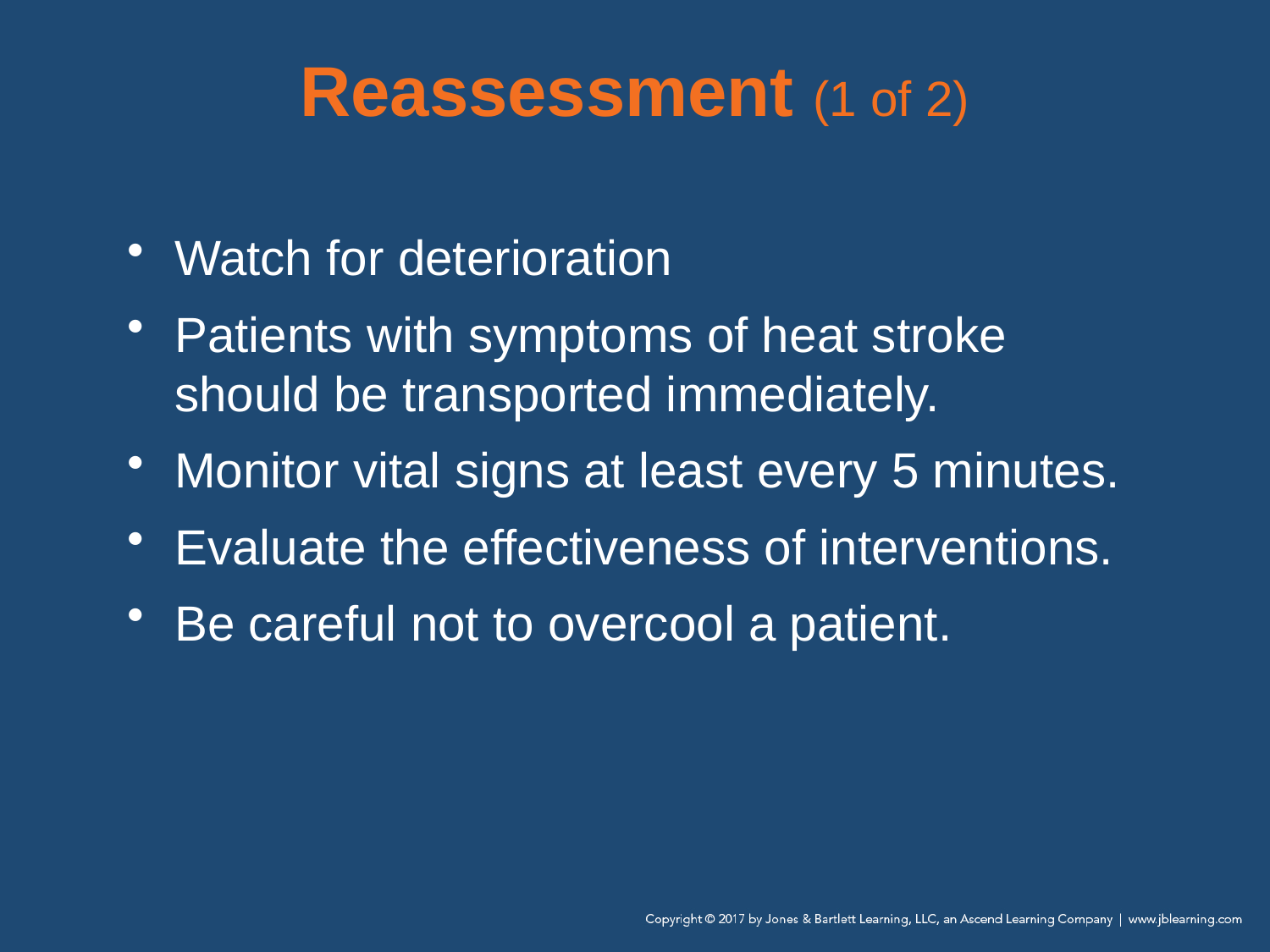

# Reassessment (1 of 2)
Watch for deterioration
Patients with symptoms of heat stroke should be transported immediately.
Monitor vital signs at least every 5 minutes.
Evaluate the effectiveness of interventions.
Be careful not to overcool a patient.